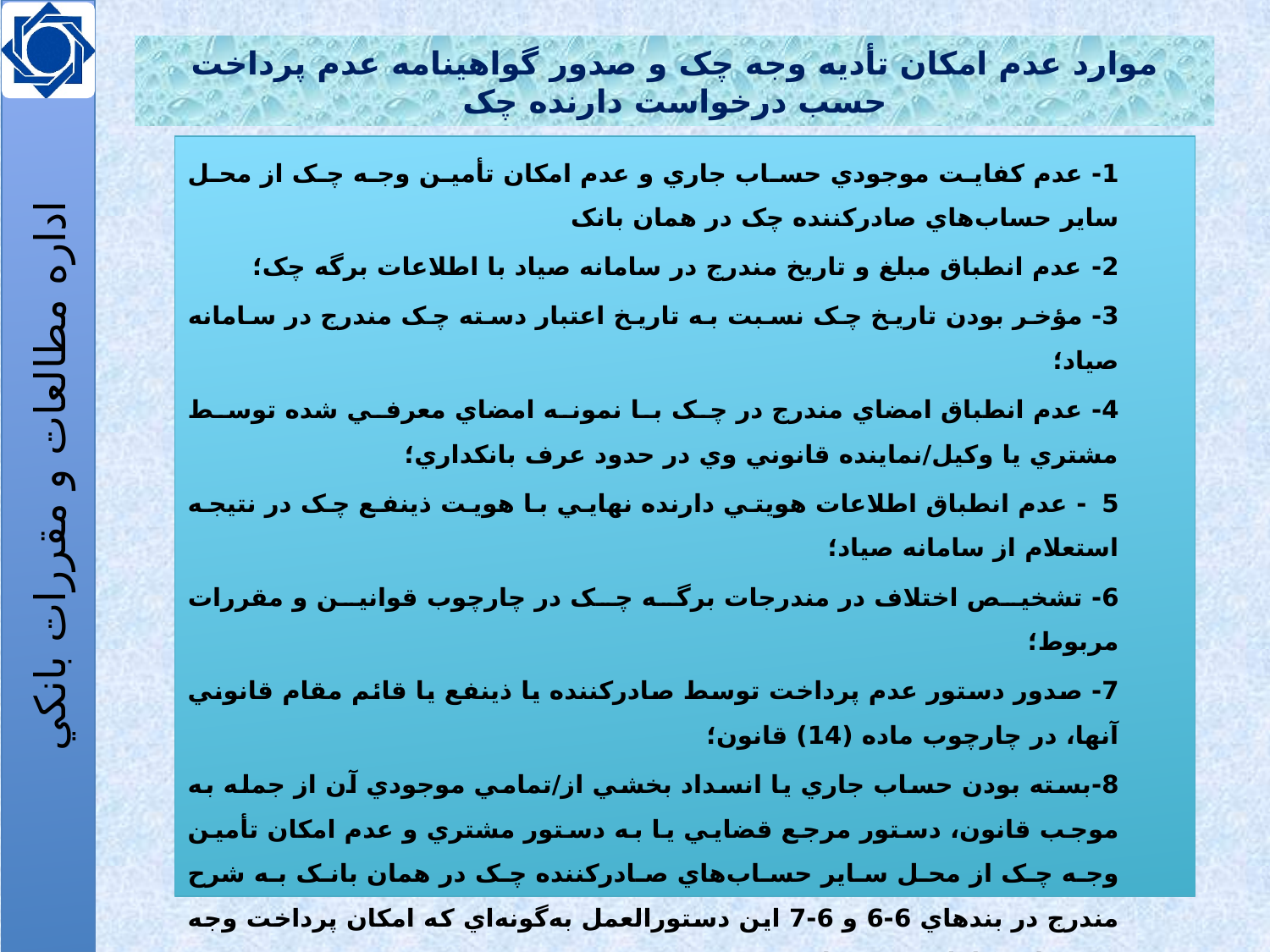

# موارد عدم امکان تأديه وجه چک و صدور گواهينامه عدم پرداخت حسب درخواست دارنده چک
1- عدم کفايت موجودي حساب جاري و عدم امکان تأمين وجه چک از محل ساير حساب‌هاي صادرکننده چک در همان بانک
2- عدم انطباق مبلغ و تاريخ مندرج در سامانه صياد با اطلاعات برگه چک؛
3- مؤخر بودن تاريخ چک نسبت به تاريخ اعتبار دسته چک مندرج در سامانه صياد؛
4- عدم انطباق امضاي مندرج در چک با نمونه امضاي معرفي شده توسط مشتري يا وکيل/نماينده قانوني وي در حدود عرف بانکداري؛
5 - عدم انطباق اطلاعات هويتي دارنده نهايي با هويت ذينفع چک در نتيجه استعلام از سامانه صياد؛
6- تشخيص اختلاف در مندرجات برگه چک در چارچوب قوانين و مقررات مربوط؛
7- صدور دستور عدم پرداخت توسط صادرکننده يا ذينفع يا قائم مقام قانوني آنها، در چارچوب ماده (14) قانون؛
8-بسته بودن حساب جاري يا انسداد بخشي ‌از/تمامي موجودي آن از جمله به موجب قانون، دستور مرجع قضايي يا به دستور مشتري و عدم امکان تأمين وجه چک از محل ساير حساب‌هاي صادرکننده چک در همان بانک به شرح مندرج در بندهاي 6-6 و 6-7 اين دستورالعمل به‌گونه‌اي که امکان پرداخت وجه چک بطور کامل ميسر نباشد؛
9- قلم‌خوردگي در متن چک (درصورت فقدان ظهرنويسي مرتبط با تصحيح قلم‌خوردگي)؛
10- ساير موارد به موجب قوانين و مقررات موضوعه؛